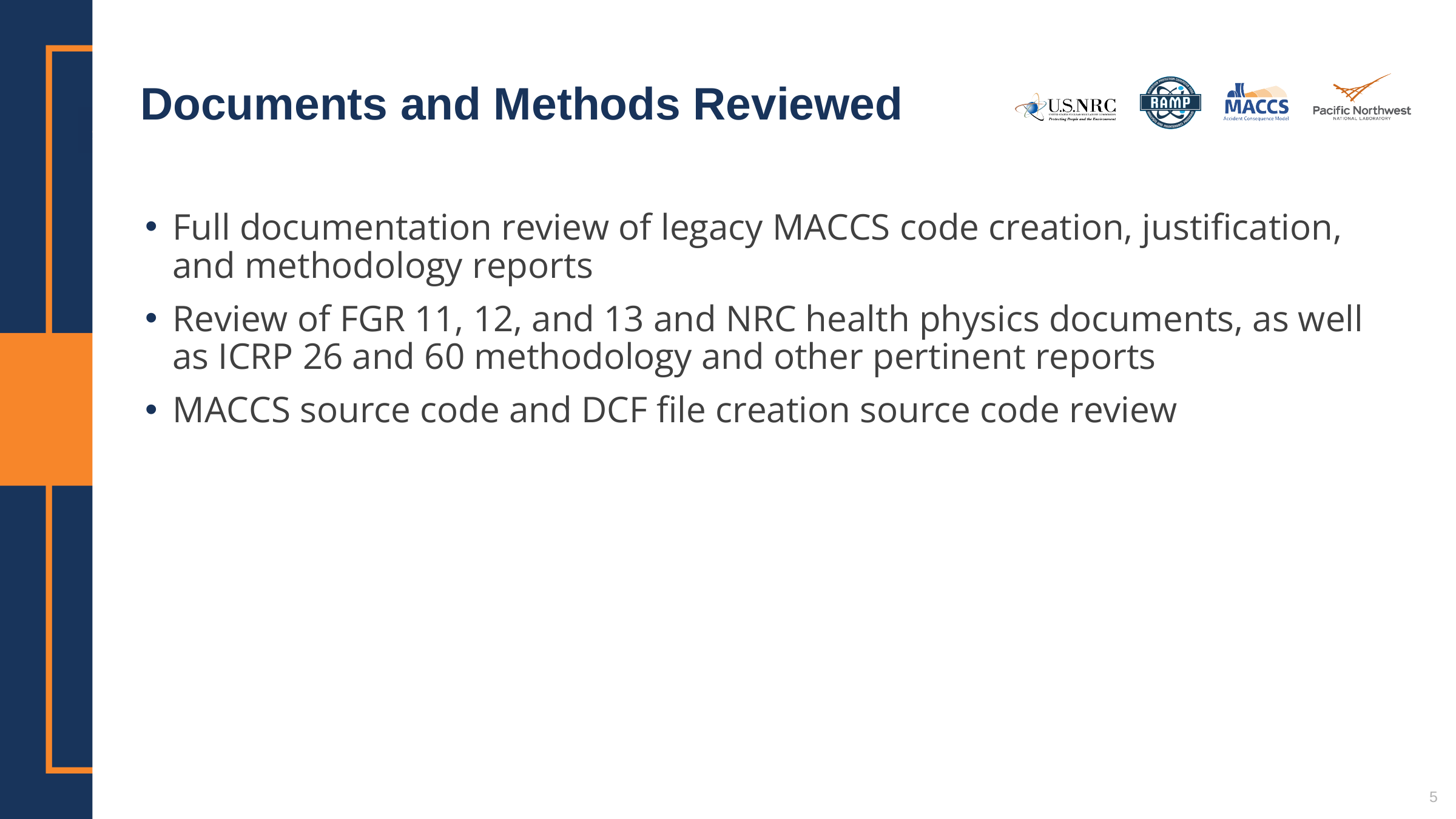

# Documents and Methods Reviewed
​Full documentation review of legacy MACCS code creation, justification, and methodology reports​
Review of FGR 11, 12, and 13 and NRC health physics documents, as well as ICRP 26 and 60 methodology and other pertinent reports​
MACCS source code and DCF file creation source code review​

5